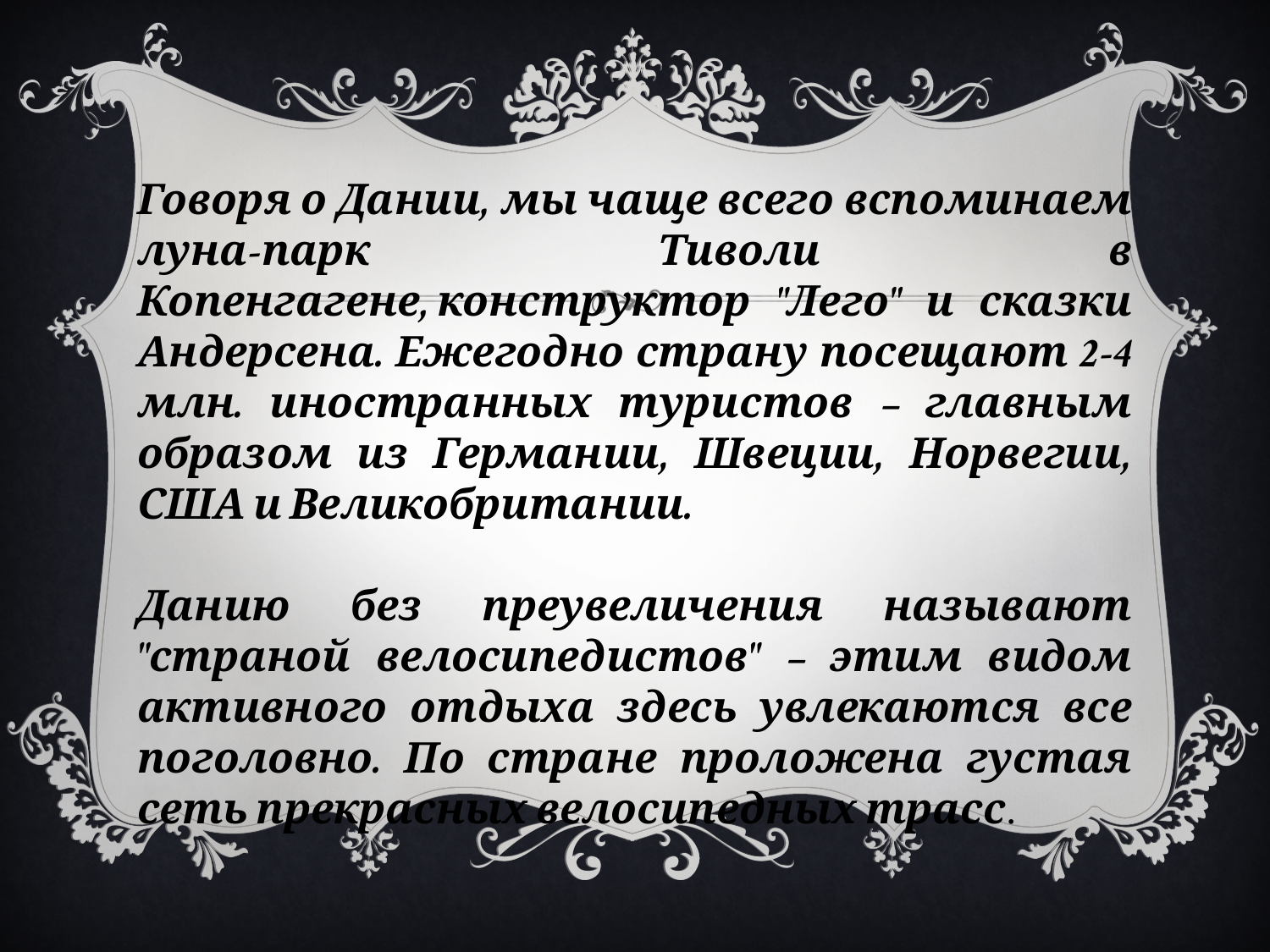

Говоря о Дании, мы чаще всего вспоминаем луна-парк Тиволи в Копенгагене, конструктор "Лего" и сказки Андерсена. Ежегодно страну посещают 2-4 млн. иностранных туристов – главным образом из Германии, Швеции, Норвегии, США и Великобритании.

Данию без преувеличения называют "страной велосипедистов" – этим видом активного отдыха здесь увлекаются все поголовно. По стране проложена густая сеть прекрасных велосипедных трасс.